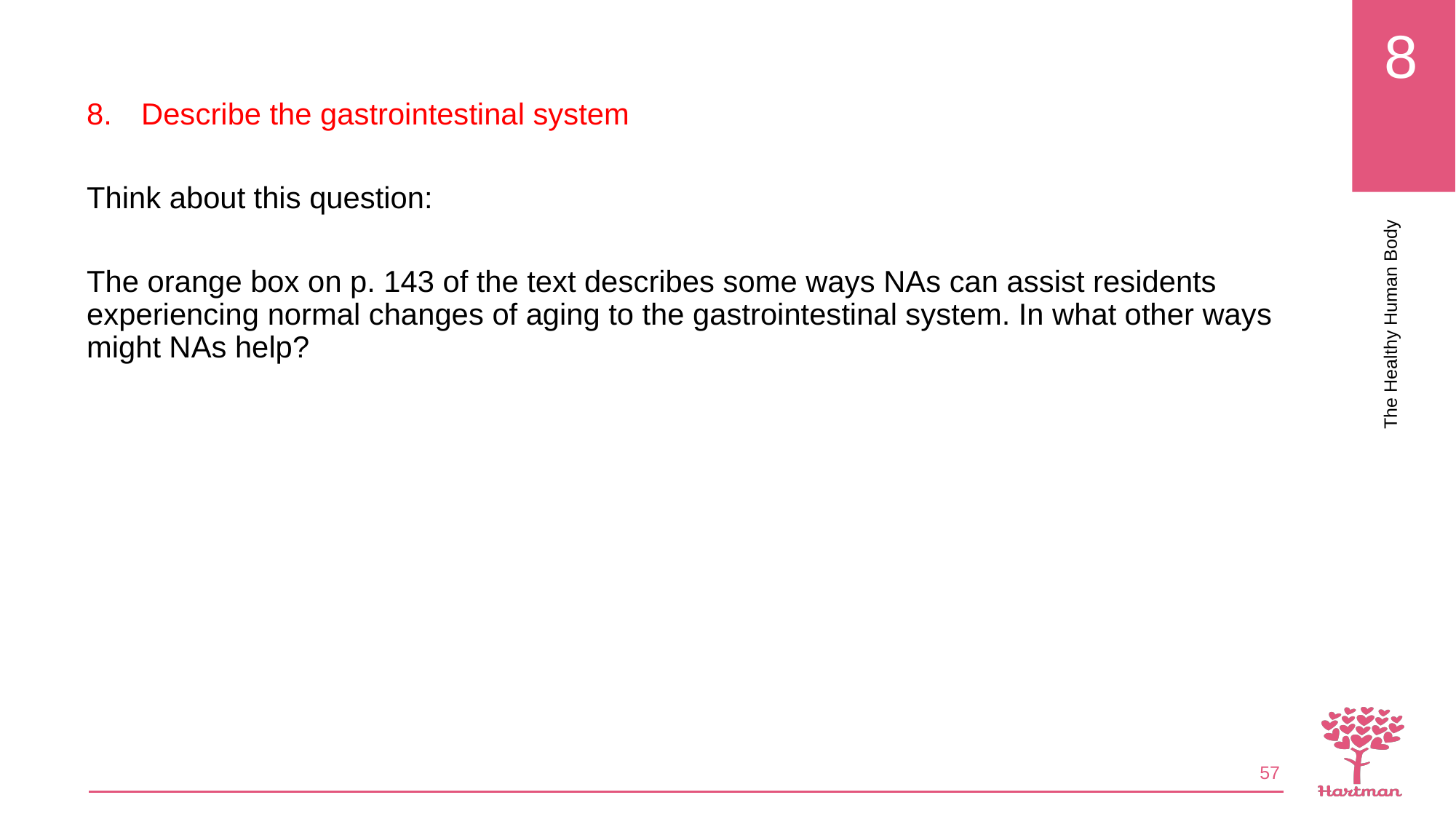

Describe the gastrointestinal system

Think about this question:

The orange box on p. 143 of the text describes some ways NAs can assist residents experiencing normal changes of aging to the gastrointestinal system. In what other ways might NAs help?

57